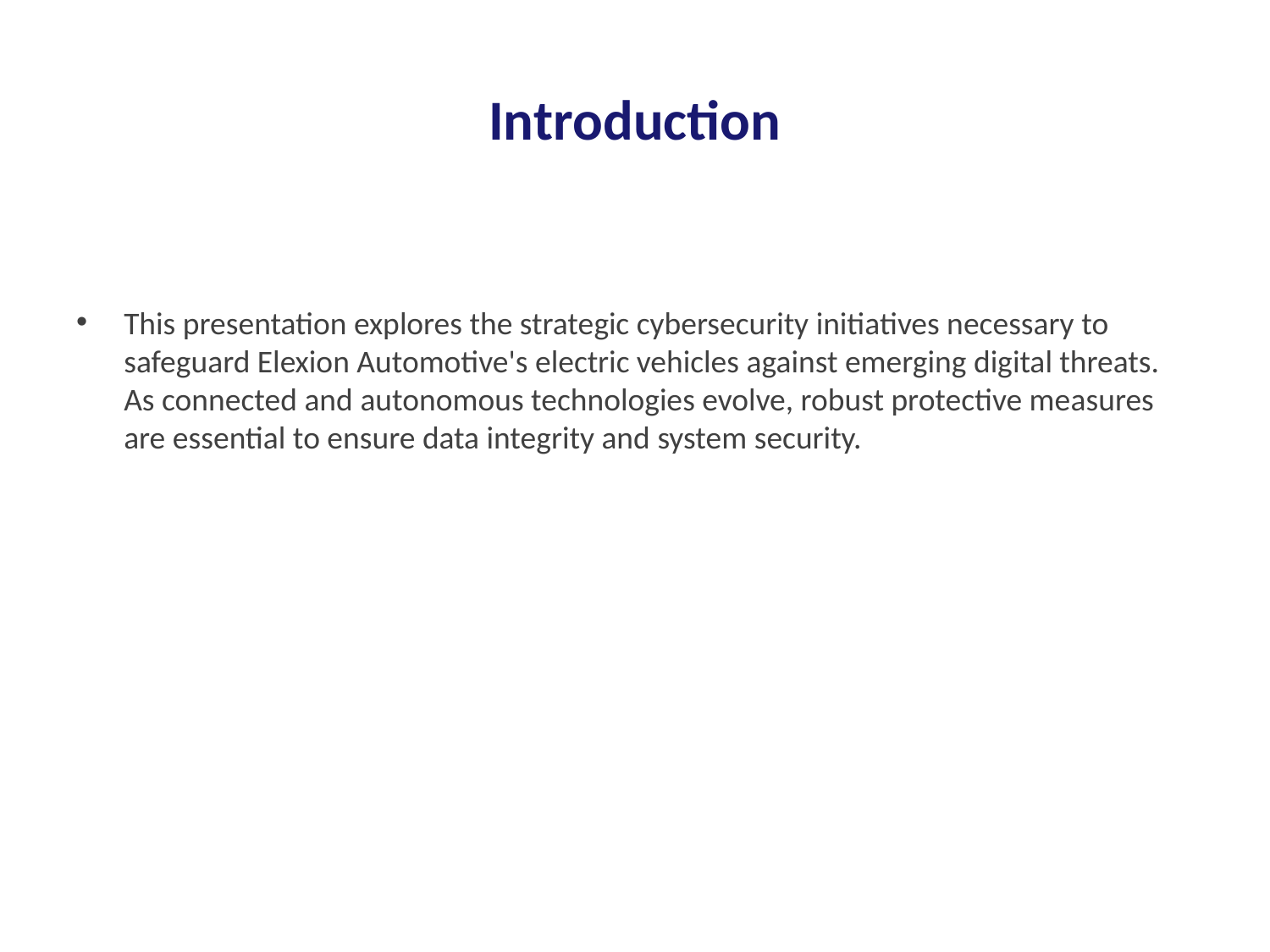

# Introduction

This presentation explores the strategic cybersecurity initiatives necessary to safeguard Elexion Automotive's electric vehicles against emerging digital threats. As connected and autonomous technologies evolve, robust protective measures are essential to ensure data integrity and system security.